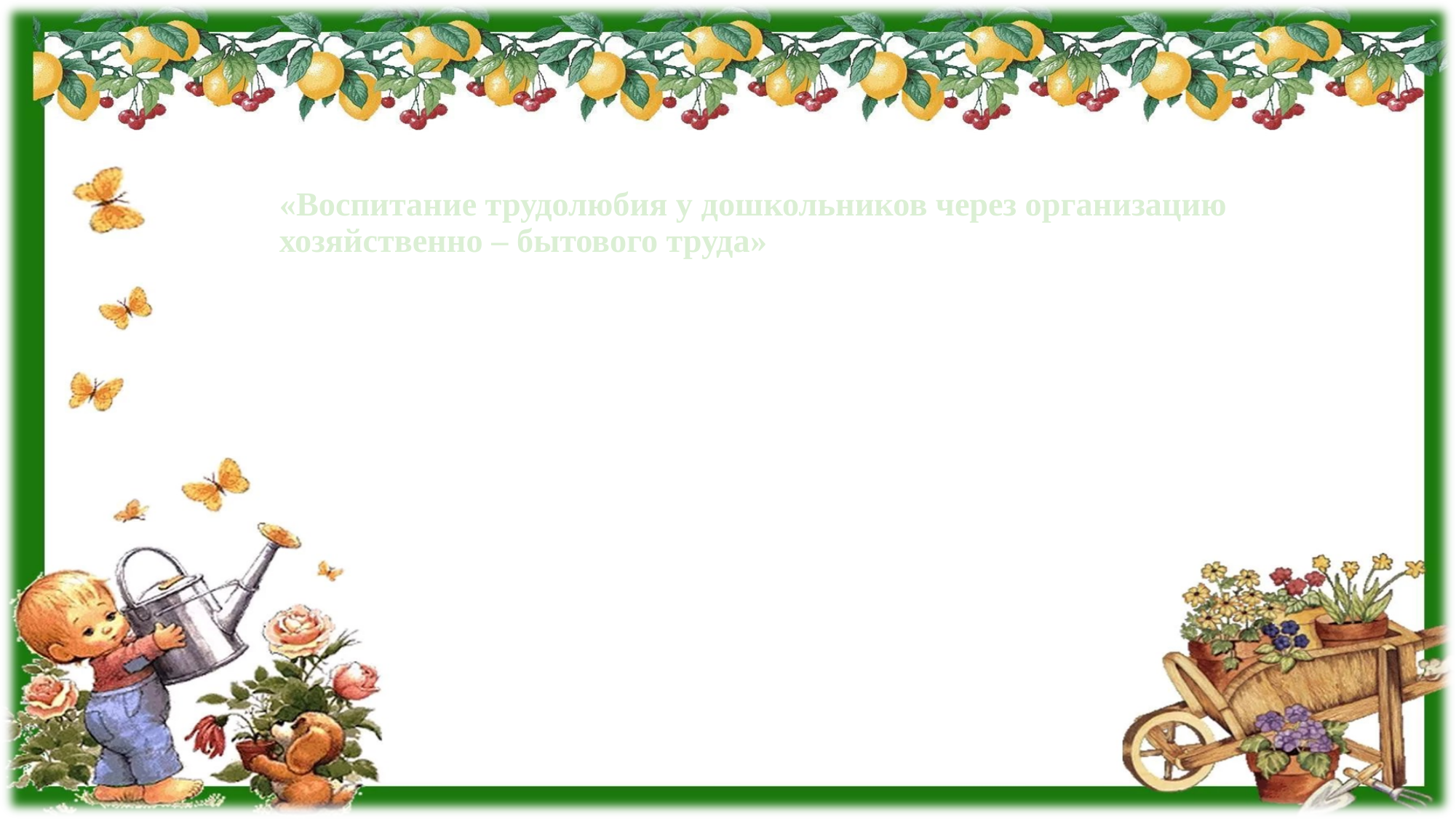

«Воспитание трудолюбия у дошкольников через организацию хозяйственно – бытового труда»